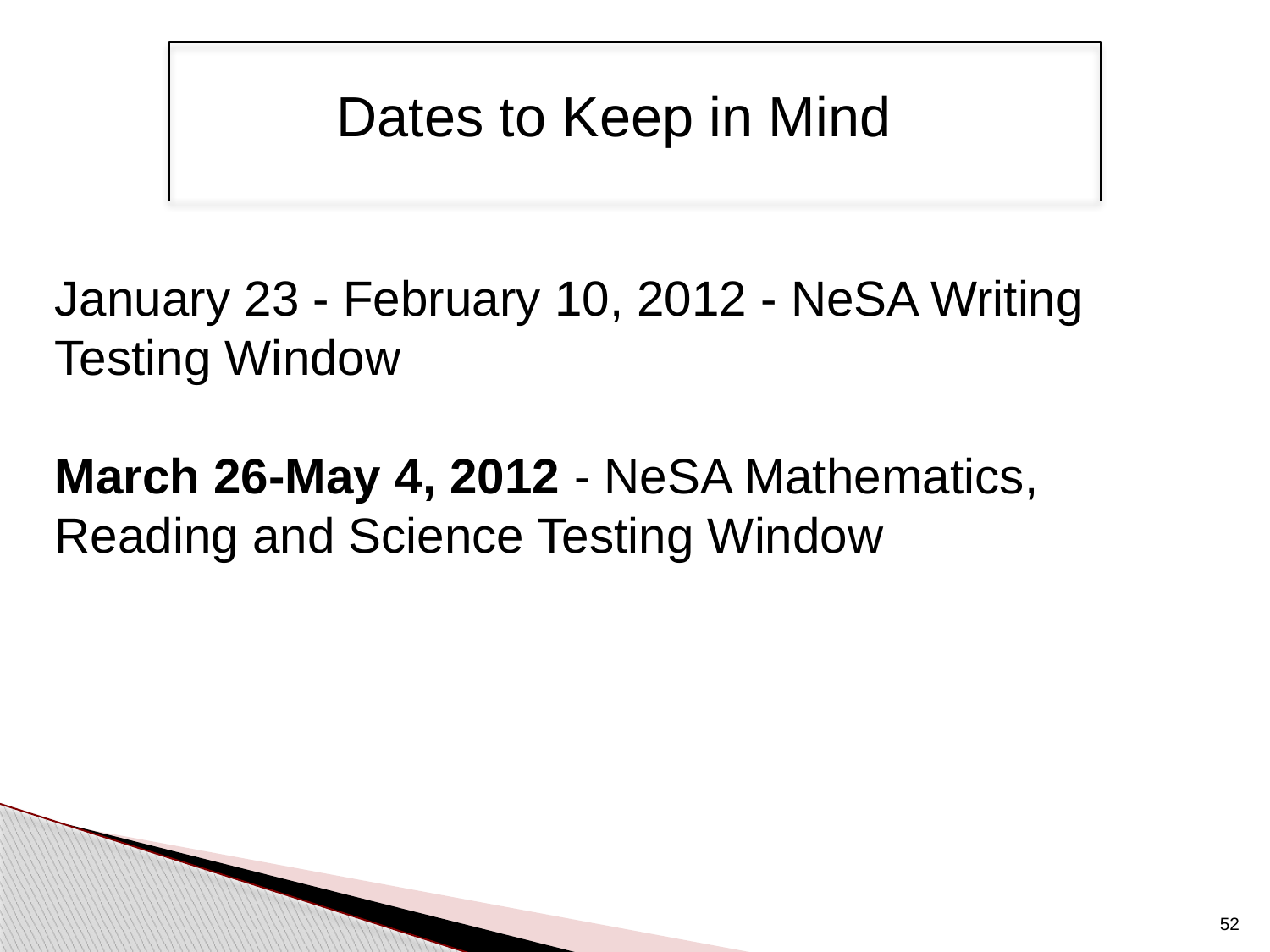

Dates to Keep in Mind
January 23 - February 10, 2012 - NeSA Writing Testing Window

March 26-May 4, 2012 - NeSA Mathematics, Reading and Science Testing Window
52